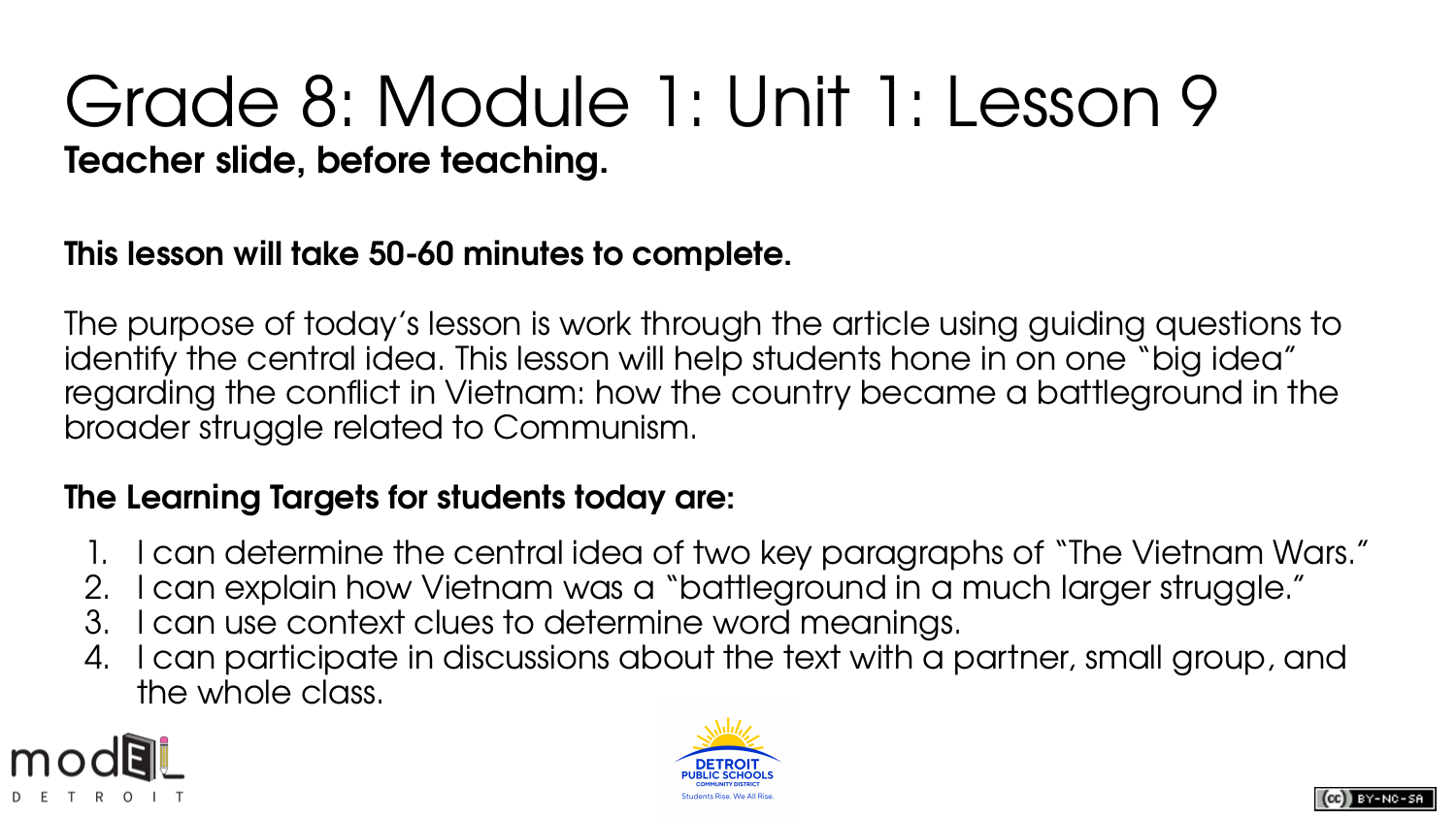

# Grade 8: Module 1: Unit 1: Lesson 9
Teacher slide, before teaching.
This lesson will take 50-60 minutes to complete.

The purpose of today’s lesson is work through the article using guiding questions to identify the central idea. This lesson will help students hone in on one “big idea” regarding the conflict in Vietnam: how the country became a battleground in the broader struggle related to Communism.

The Learning Targets for students today are:
I can determine the central idea of two key paragraphs of “The Vietnam Wars.”
I can explain how Vietnam was a “battleground in a much larger struggle.”
I can use context clues to determine word meanings.
I can participate in discussions about the text with a partner, small group, and the whole class.